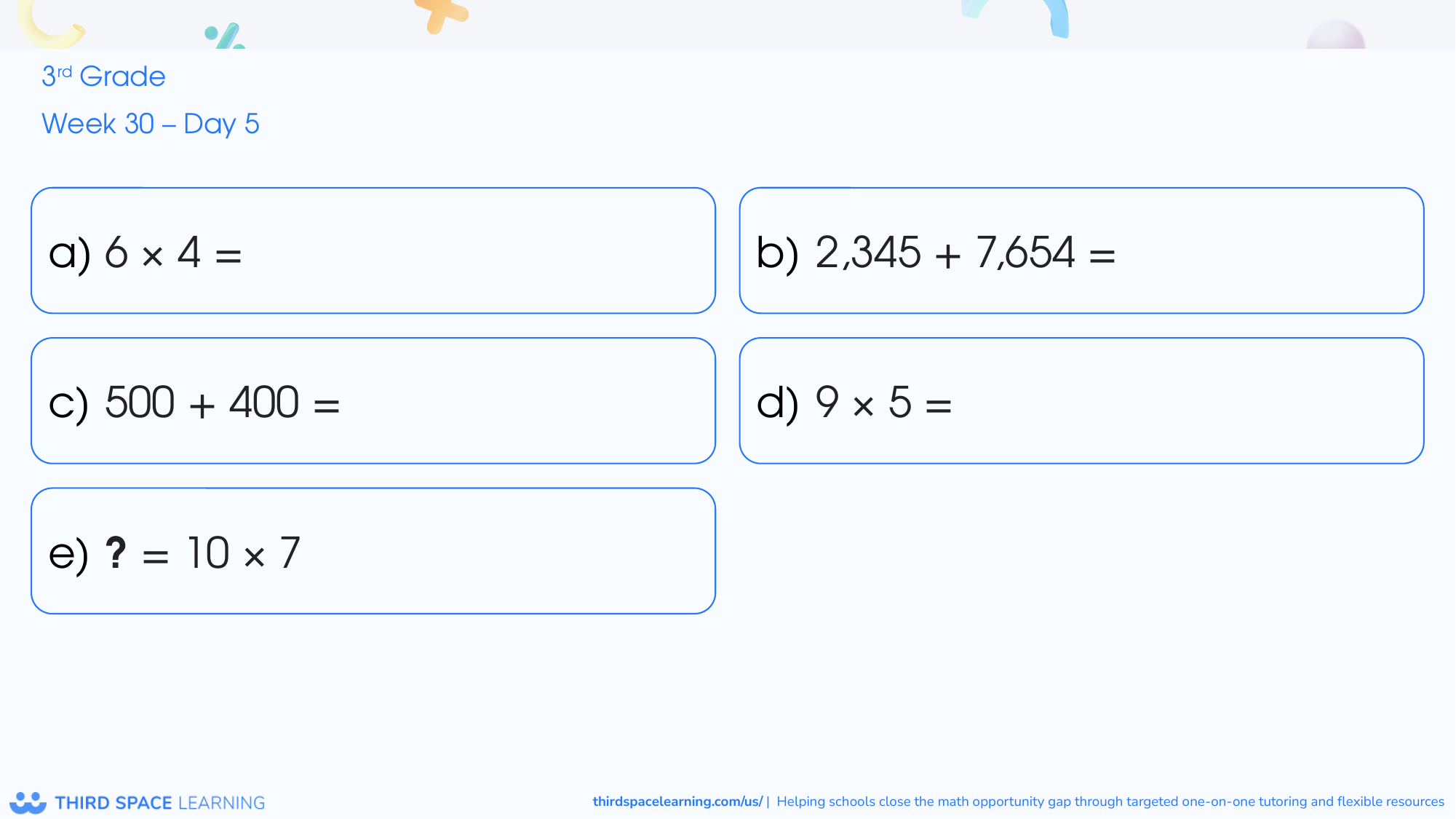

3rd Grade
Week 30 – Day 5
6 × 4 =
2,345 + 7,654 =
500 + 400 =
9 × 5 =
? = 10 × 7